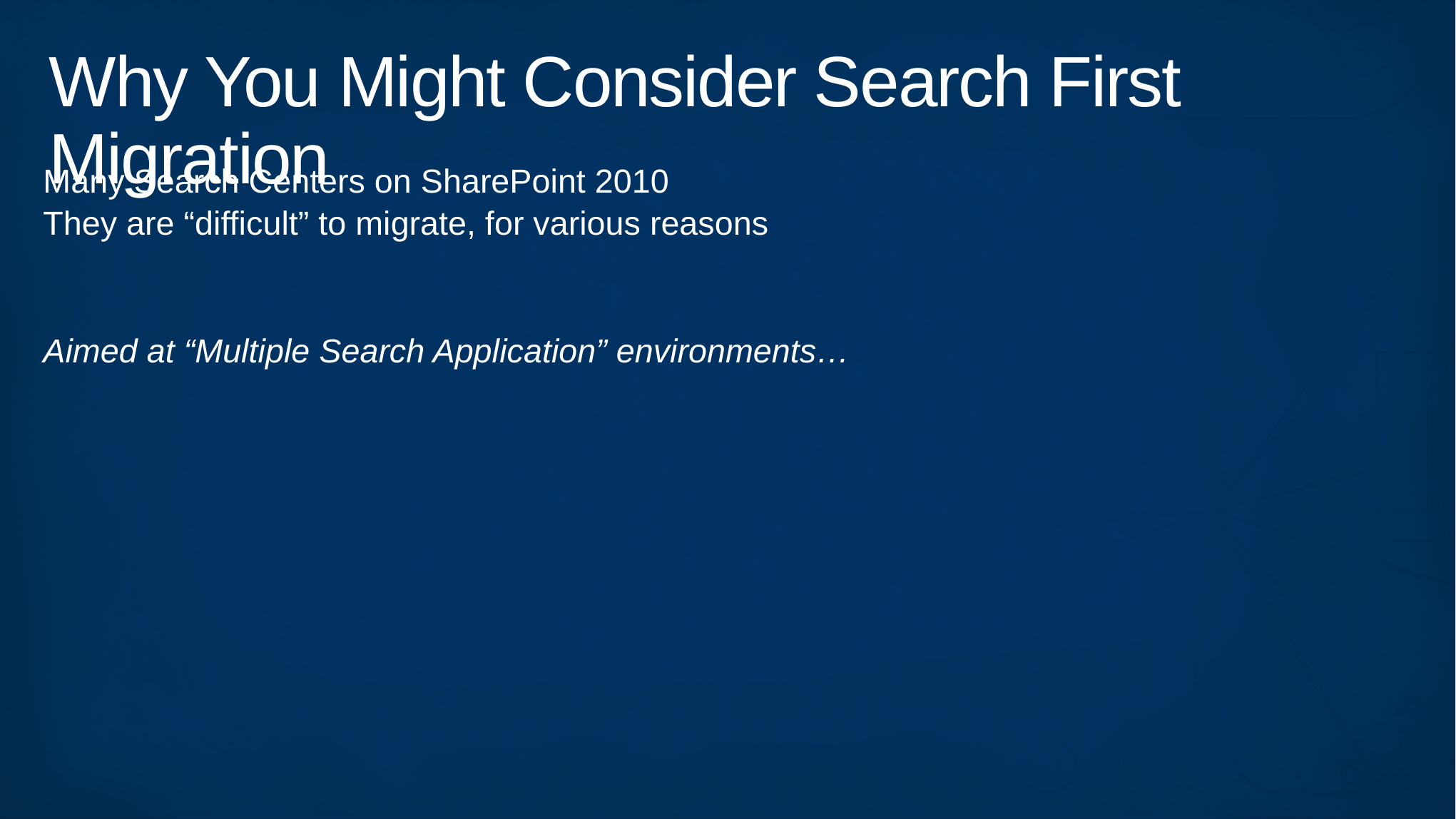

# Why You Might Consider Search First Migration

Many Search Centers on SharePoint 2010
They are “difficult” to migrate, for various reasons

Aimed at “Multiple Search Application” environments…